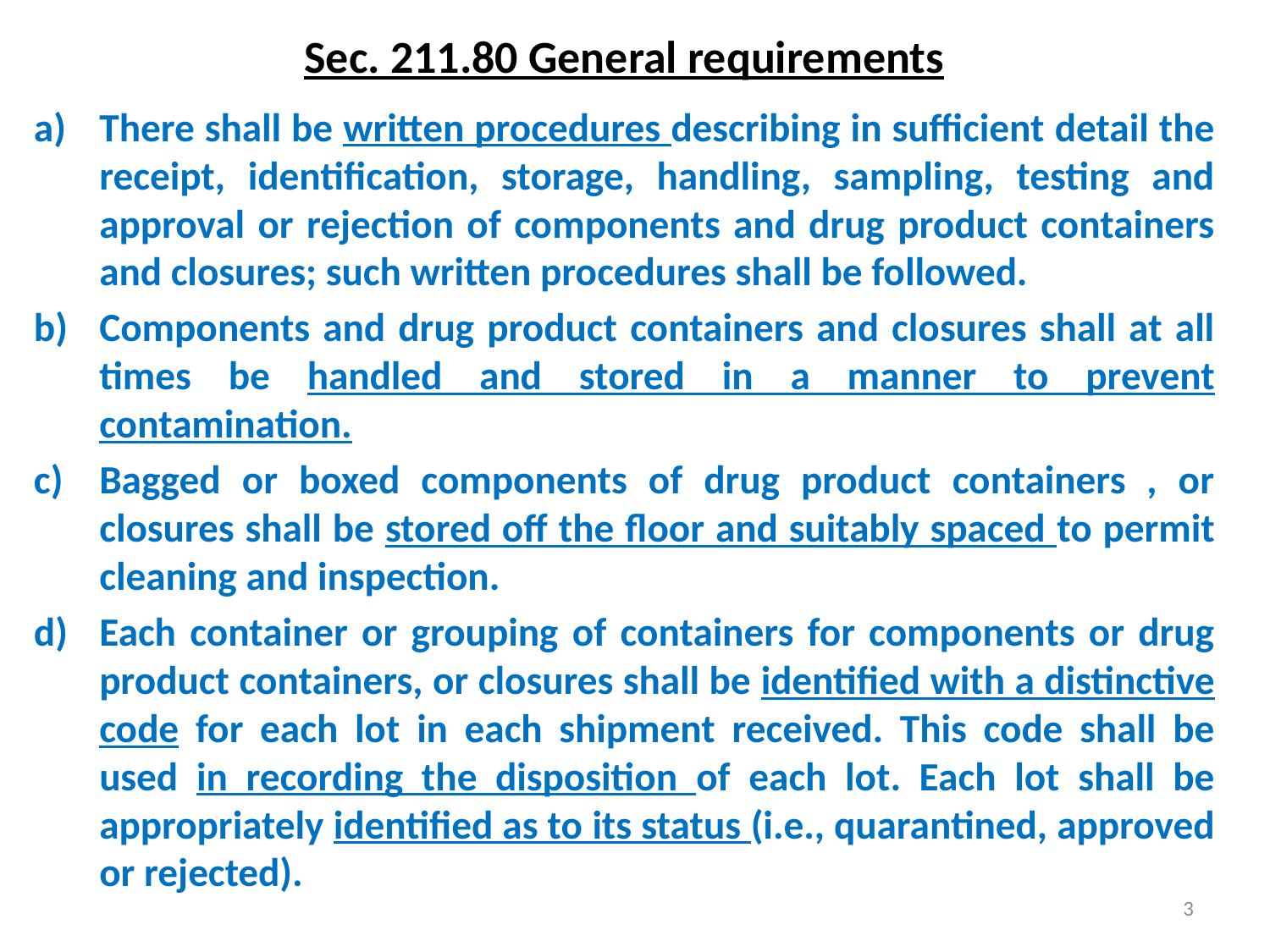

# Sec. 211.80 General requirements
There shall be written procedures describing in sufficient detail the receipt, identification, storage, handling, sampling, testing and approval or rejection of components and drug product containers and closures; such written procedures shall be followed.
Components and drug product containers and closures shall at all times be handled and stored in a manner to prevent contamination.
Bagged or boxed components of drug product containers , or closures shall be stored off the floor and suitably spaced to permit cleaning and inspection.
Each container or grouping of containers for components or drug product containers, or closures shall be identified with a distinctive code for each lot in each shipment received. This code shall be used in recording the disposition of each lot. Each lot shall be appropriately identified as to its status (i.e., quarantined, approved or rejected).

3